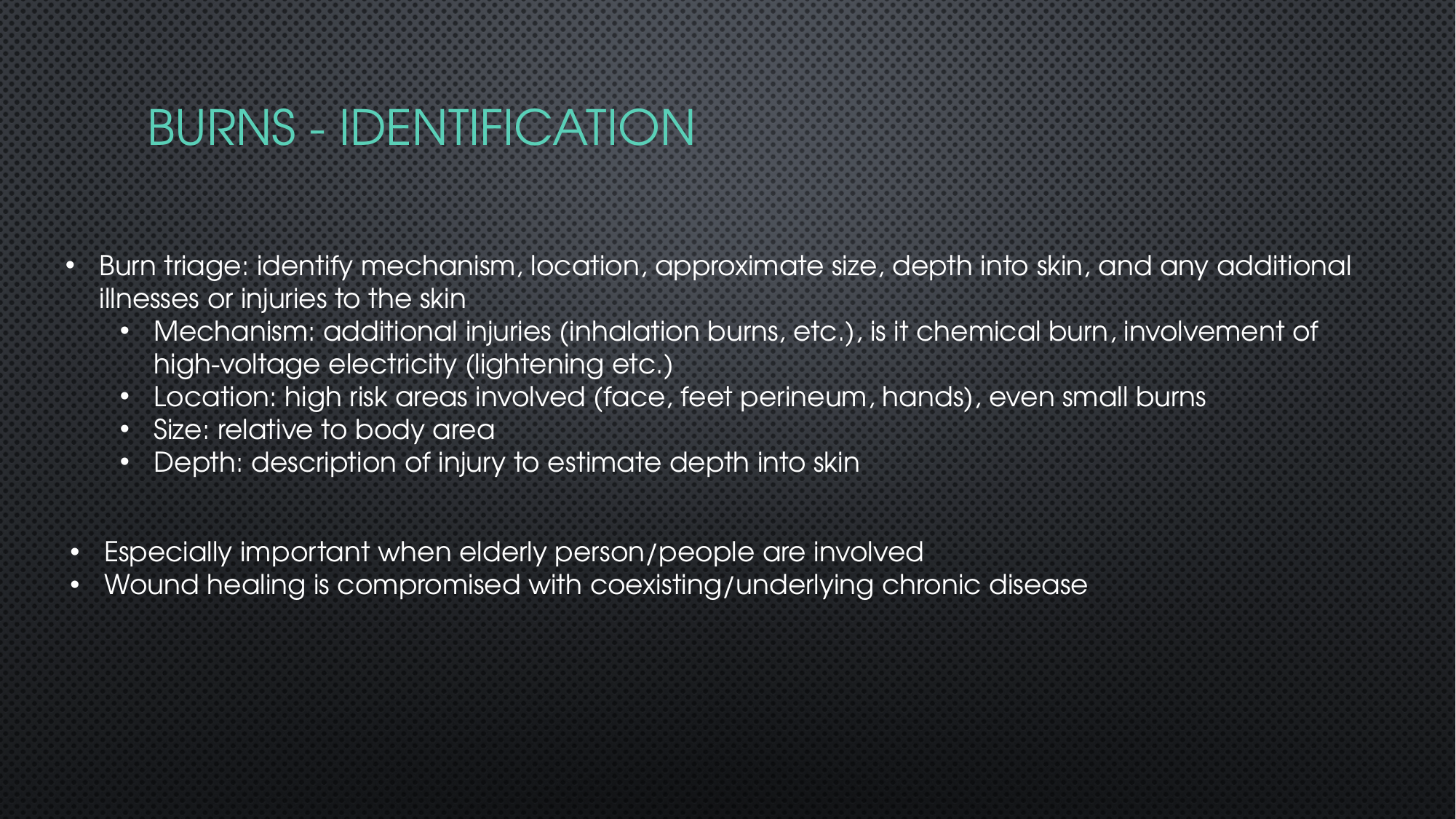

# Burns - identification
Burn triage: identify mechanism, location, approximate size, depth into skin, and any additional illnesses or injuries to the skin
Mechanism: additional injuries (inhalation burns, etc.), is it chemical burn, involvement of high-voltage electricity (lightening etc.)
Location: high risk areas involved (face, feet perineum, hands), even small burns
Size: relative to body area
Depth: description of injury to estimate depth into skin
Especially important when elderly person/people are involved
Wound healing is compromised with coexisting/underlying chronic disease